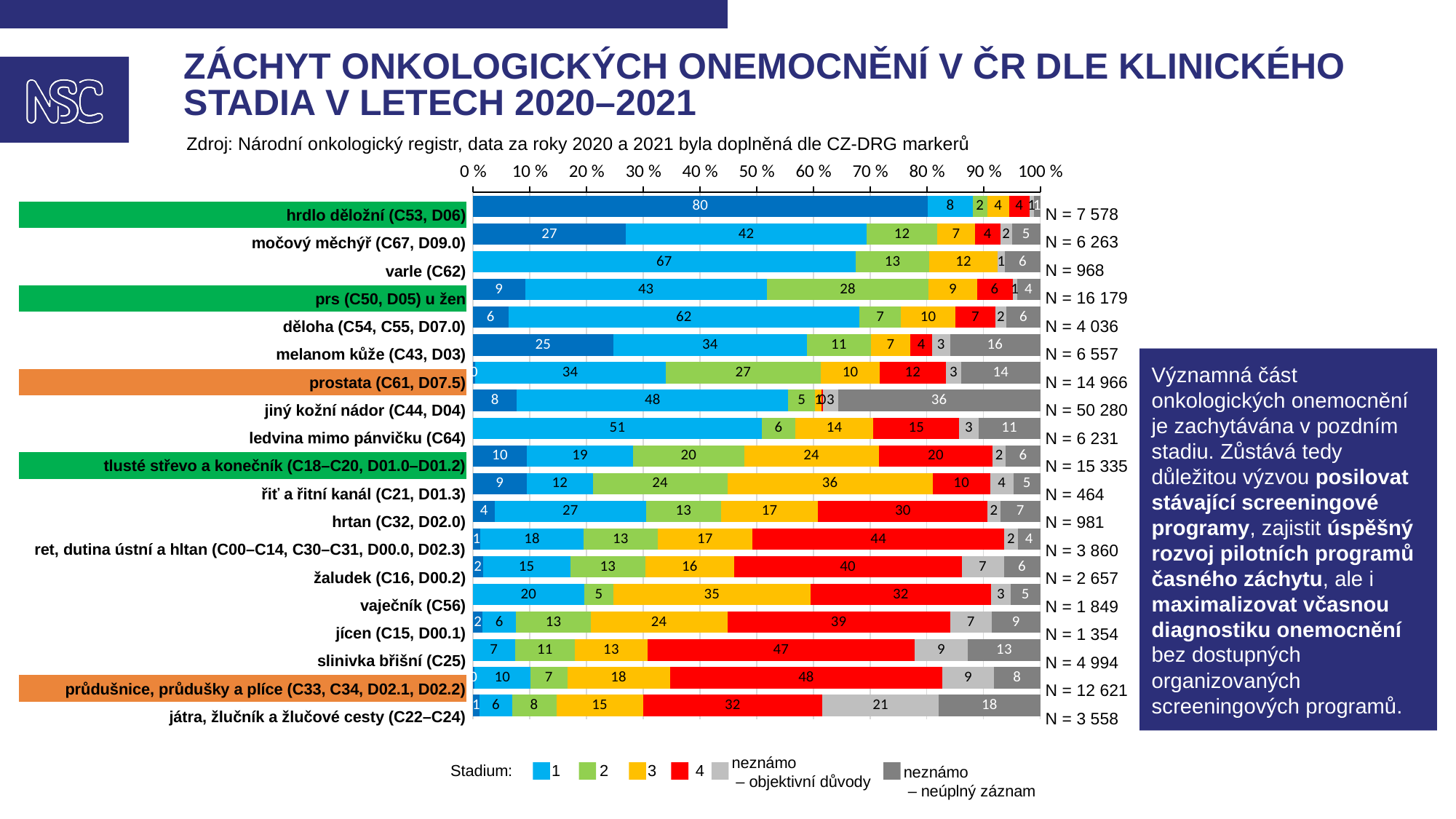

# Záchyt onkologických onemocnění v ČR dle klinického stadia v letech 2020–2021
Zdroj: Národní onkologický registr, data za roky 2020 a 2021 byla doplněná dle CZ-DRG markerů

### Chart

| Category | 0 | 1 | 2 | 3 | 4 | X | Y |
|---|---|---|---|---|---|---|---|
| hrdlo děložní (C53, D06) | 80.15307 | 7.983637 | 2.494062 | 3.906044 | 3.536553 | 0.85774611 | 1.068884 |
| močový měchýř (C67, D09.0) | 26.96791 | 42.42376 | 12.4541 | 6.642184 | 4.454734 | 2.05971579 | 4.997605 |
| varle (C62) | None | 67.45868 | 13.01653 | 11.98347 | None | 1.34297521 | 6.198347 |
| prs (C50, D05) u žen | 9.184746 | 42.66642 | 28.48755 | 8.511033 | 6.279745 | 0.77260647 | 4.097905 |
| děloha (C54, C55, D07.0) | 6.243806 | 61.91774 | 7.28444 | 9.613479 | 7.011893 | 2.00693756 | 5.921705 |
| melanom kůže (C43, D03) | 24.72167 | 34.11621 | 11.31615 | 6.939149 | 3.888974 | 3.09592802 | 15.92192 |
| prostata (C61, D07.5) | 0.360818 | 33.56942 | 27.43552 | 10.33008 | 11.63303 | 2.77963384 | 13.89149 |
| jiný kožní nádor (C44, D04) | 7.716786 | 47.87192 | 4.73747 | 1.127685 | 0.260541 | 2.64120923 | 35.64439 |
| ledvina mimo pánvičku (C64) | None | 50.92281 | 5.889905 | 13.76986 | 15.15006 | 3.37024555 | 10.89713 |
| tlusté střevo a konečník (C18–C20, D01.0–D01.2) | 9.507662 | 18.73492 | 19.57613 | 23.72351 | 20.07173 | 2.33452886 | 6.051516 |
| řiť a řitní kanál (C21, D01.3) | 9.482759 | 11.63793 | 23.7069 | 36.2069 | 10.12931 | 4.09482759 | 4.741379 |
| hrtan (C32, D02.0) | 3.873598 | 26.6055 | 13.25178 | 17.12538 | 29.86748 | 2.24260958 | 7.033639 |
| ret, dutina ústní a hltan (C00–C14, C30–C31, D00.0, D02.3) | 1.295337 | 18.23834 | 13.00518 | 16.73575 | 44.40415 | 2.35751295 | 3.963731 |
| žaludek (C16, D00.2) | 1.768912 | 15.35566 | 13.3233 | 15.54385 | 40.15807 | 7.45201355 | 6.398193 |
| vaječník (C56) | None | 19.63223 | 5.083829 | 34.77555 | 31.85506 | 3.46133045 | 5.191996 |
| jícen (C15, D00.1) | 1.698671 | 5.908419 | 13.14623 | 24.07681 | 39.29099 | 7.31166913 | 8.567208 |
| slinivka břišní (C25) | None | 7.388867 | 10.61274 | 12.73528 | 47.11654 | 9.39126952 | 12.75531 |
| průdušnice, průdušky a plíce (C33, C34, D02.1, D02.2) | 0.221852 | 9.896205 | 6.505031 | 18.11267 | 48.05483 | 9.04048808 | 8.168925 |
| játra, žlučník a žlučové cesty (C22–C24) | 1.180438 | 5.705453 | 7.813378 | 15.26138 | 31.61889 | 20.5452501 | 17.87521 |
| hrdlo děložní (C53, D06) |
| --- |
| močový měchýř (C67, D09.0) |
| varle (C62) |
| prs (C50, D05) u žen |
| děloha (C54, C55, D07.0) |
| melanom kůže (C43, D03) |
| prostata (C61, D07.5) |
| jiný kožní nádor (C44, D04) |
| ledvina mimo pánvičku (C64) |
| tlusté střevo a konečník (C18–C20, D01.0–D01.2) |
| řiť a řitní kanál (C21, D01.3) |
| hrtan (C32, D02.0) |
| ret, dutina ústní a hltan (C00–C14, C30–C31, D00.0, D02.3) |
| žaludek (C16, D00.2) |
| vaječník (C56) |
| jícen (C15, D00.1) |
| slinivka břišní (C25) |
| průdušnice, průdušky a plíce (C33, C34, D02.1, D02.2) |
| játra, žlučník a žlučové cesty (C22–C24) |
| N = 7 578 |
| --- |
| N = 6 263 |
| N = 968 |
| N = 16 179 |
| N = 4 036 |
| N = 6 557 |
| N = 14 966 |
| N = 50 280 |
| N = 6 231 |
| N = 15 335 |
| N = 464 |
| N = 981 |
| N = 3 860 |
| N = 2 657 |
| N = 1 849 |
| N = 1 354 |
| N = 4 994 |
| N = 12 621 |
| N = 3 558 |
Významná část onkologických onemocnění je zachytávána v pozdním stadiu. Zůstává tedy důležitou výzvou posilovat stávající screeningové programy, zajistit úspěšný rozvoj pilotních programů časného záchytu, ale i maximalizovat včasnou diagnostiku onemocnění bez dostupných organizovaných screeningových programů.
Stadium:         1         2         3         4
neznámo
 – objektivní důvody
neznámo
 – neúplný záznam